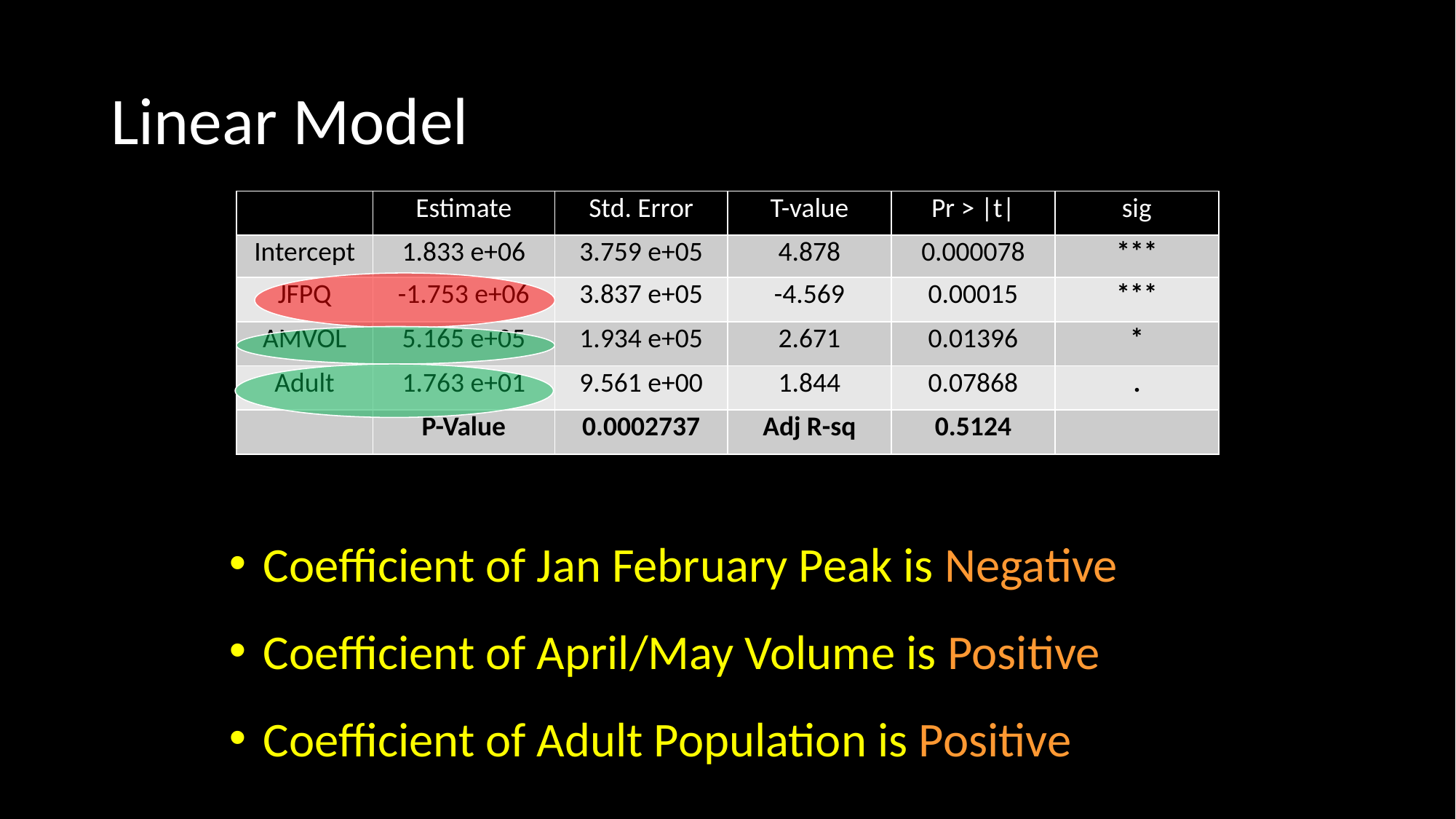

# Linear Model
|  | Estimate | Std. Error | T-value | Pr > |t| | sig |
| --- | --- | --- | --- | --- | --- |
| Intercept | 1.833 e+06 | 3.759 e+05 | 4.878 | 0.000078 | \*\*\* |
| JFPQ | -1.753 e+06 | 3.837 e+05 | -4.569 | 0.00015 | \*\*\* |
| AMVOL | 5.165 e+05 | 1.934 e+05 | 2.671 | 0.01396 | \* |
| Adult | 1.763 e+01 | 9.561 e+00 | 1.844 | 0.07868 | . |
|  | P-Value | 0.0002737 | Adj R-sq | 0.5124 |  |

Coefficient of Jan February Peak is Negative
Coefficient of April/May Volume is Positive
Coefficient of Adult Population is Positive